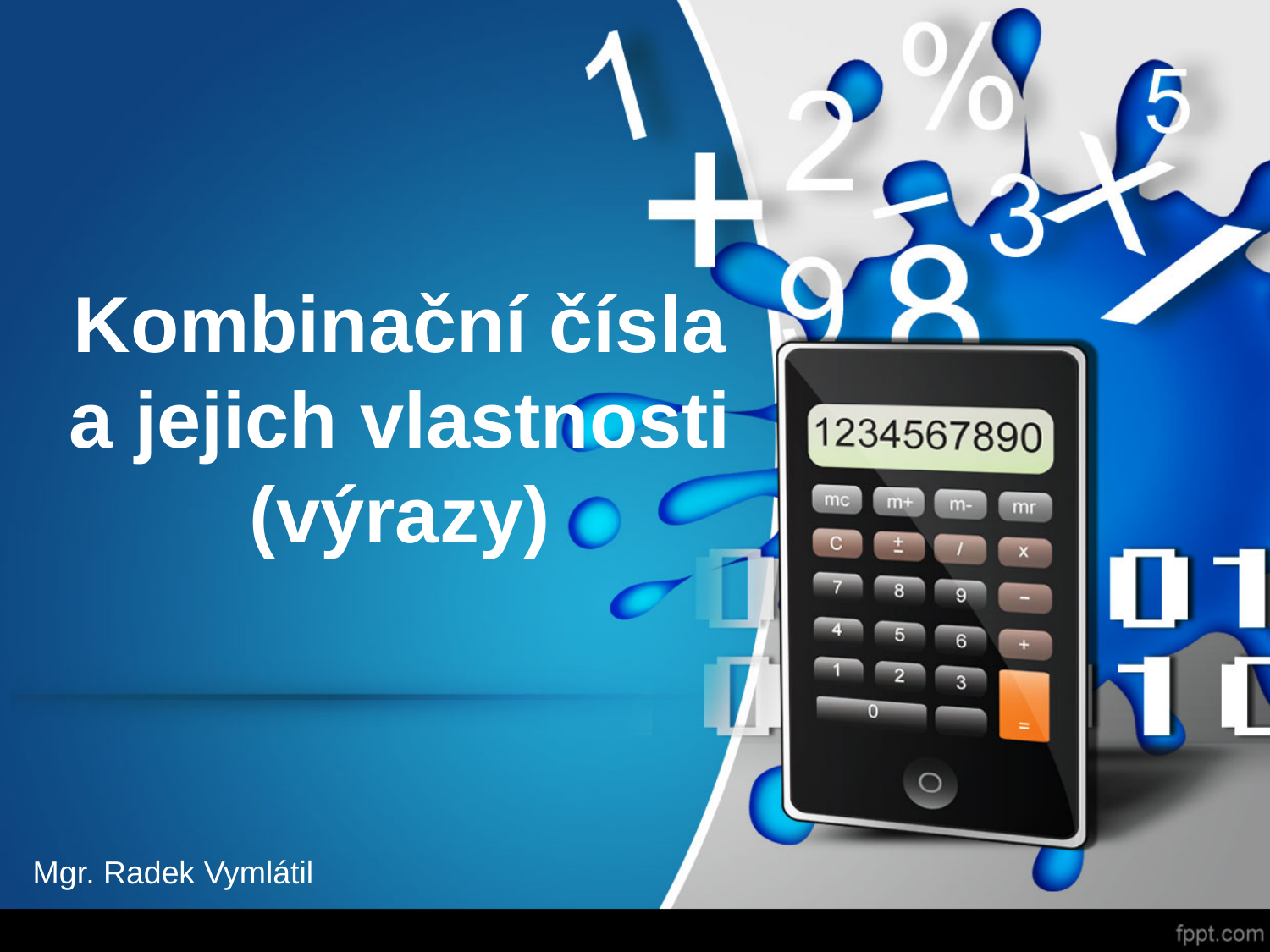

# Kombinační čísla a jejich vlastnosti (výrazy)
Mgr. Radek Vymlátil